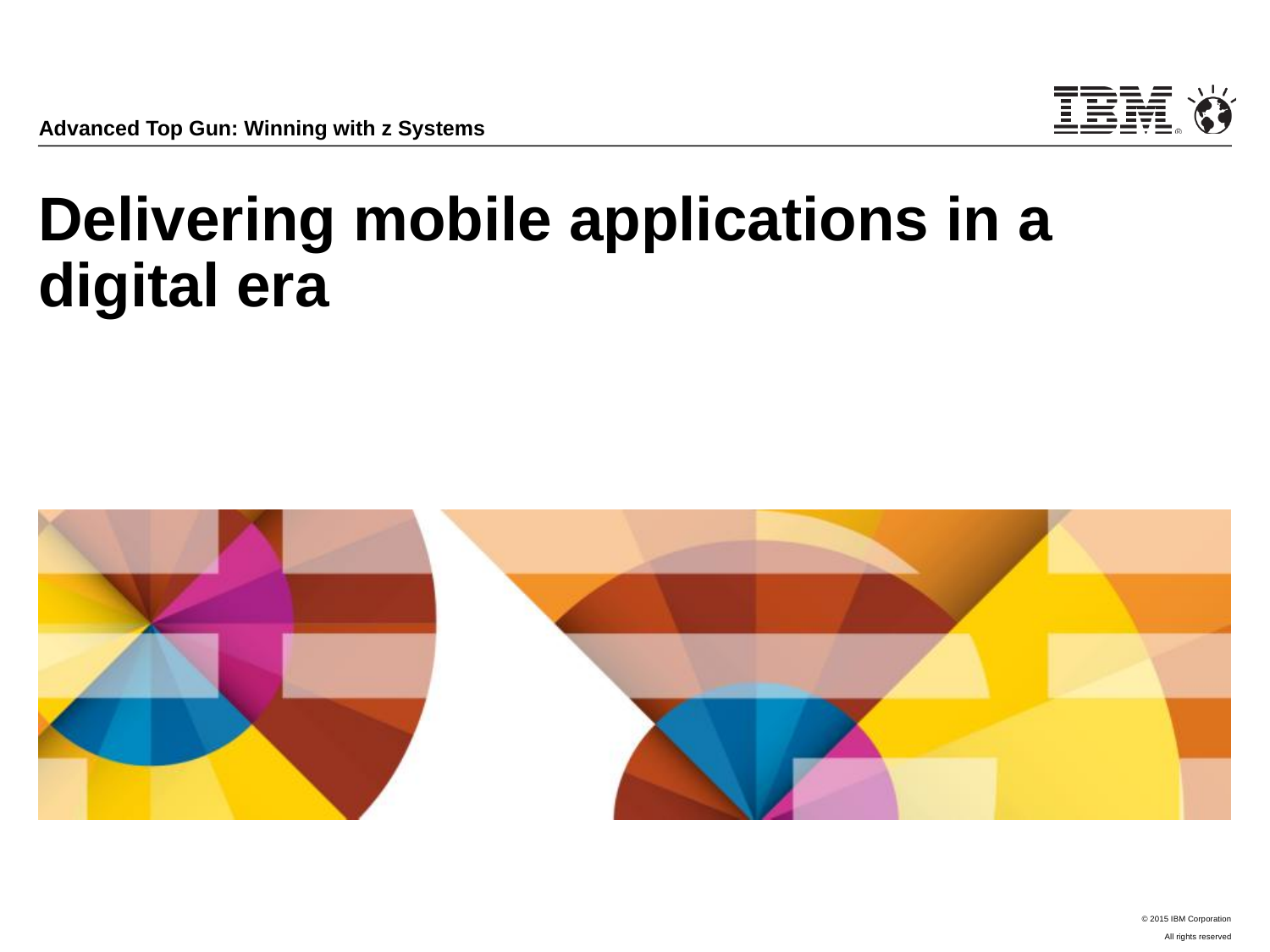

# Delivering mobile applications in a digital era